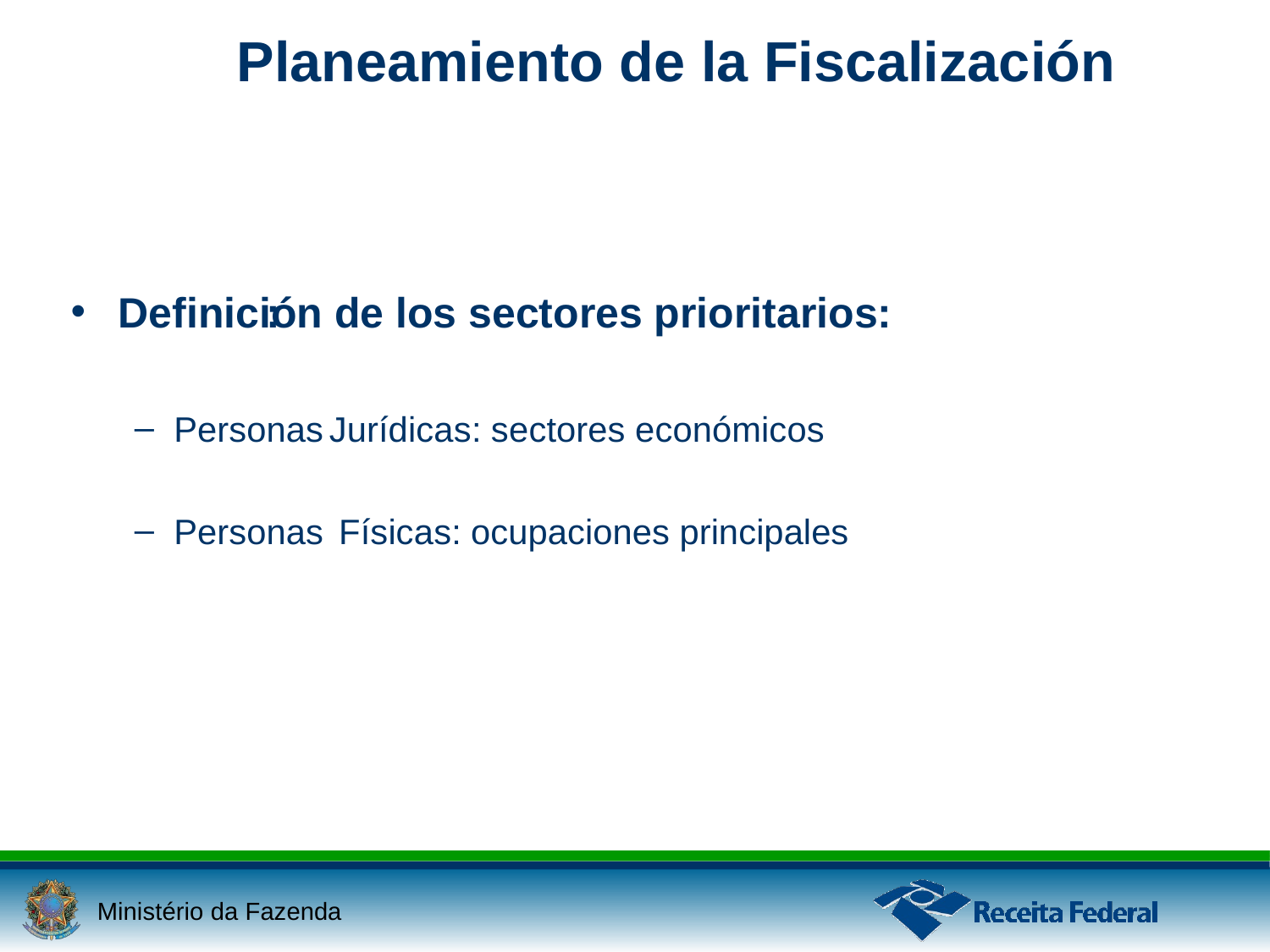

Planeamiento de la Fiscalización
•
Definición de los sectores prioritarios:
:
–
Personas
 Jurídicas: sectores económicos
–
Personas
  Físicas: ocupaciones principales

Ministério da Fazenda